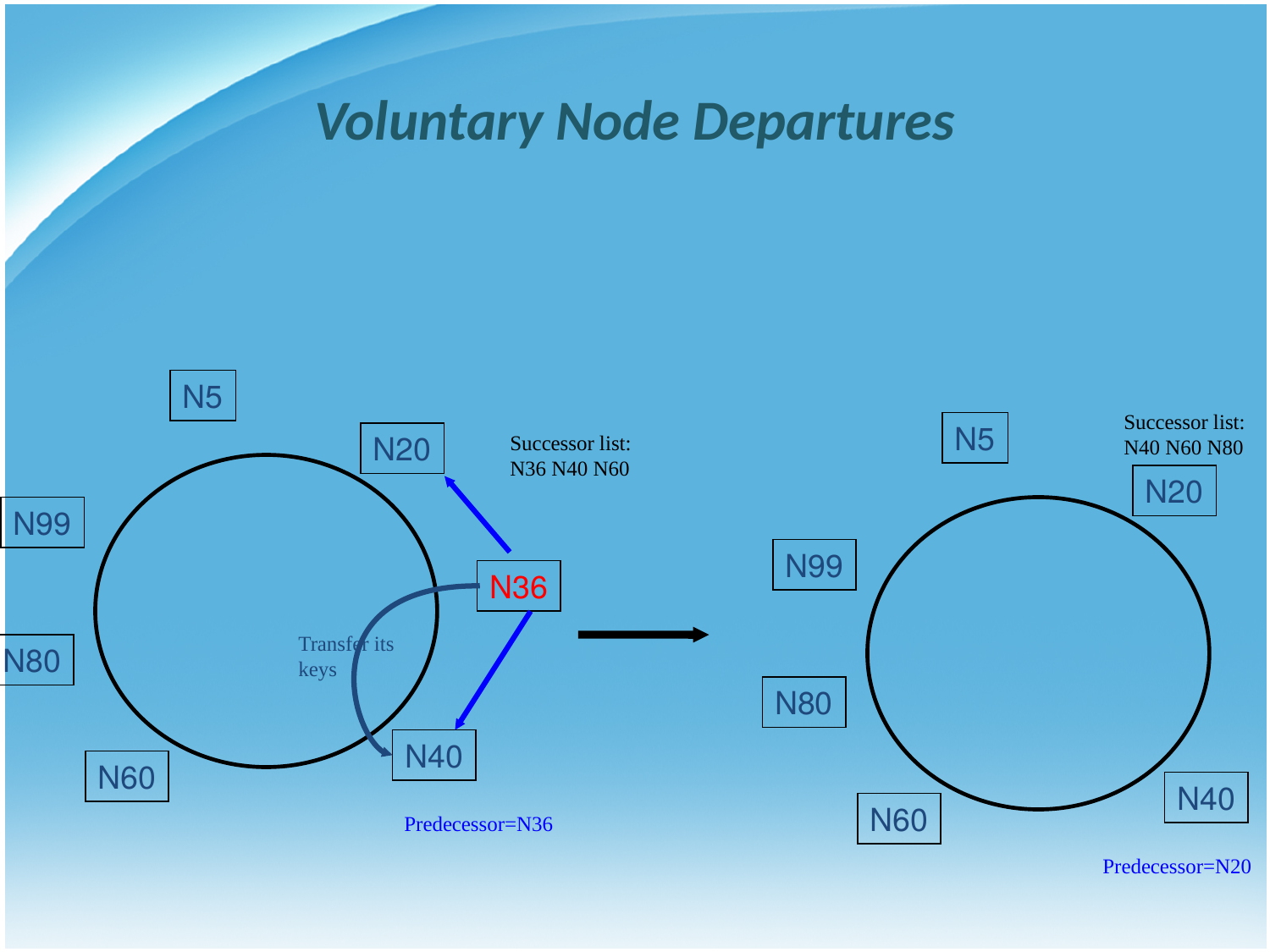

Voluntary Node Departures
N5
N20

N99
N80
N40
N60
Successor list: N36 N40 N60
Predecessor=N36
N36
Successor list:  N40 N60 N80
N5
N20

N99
N80
N40
N60

Transfer its keys

Predecessor=N20